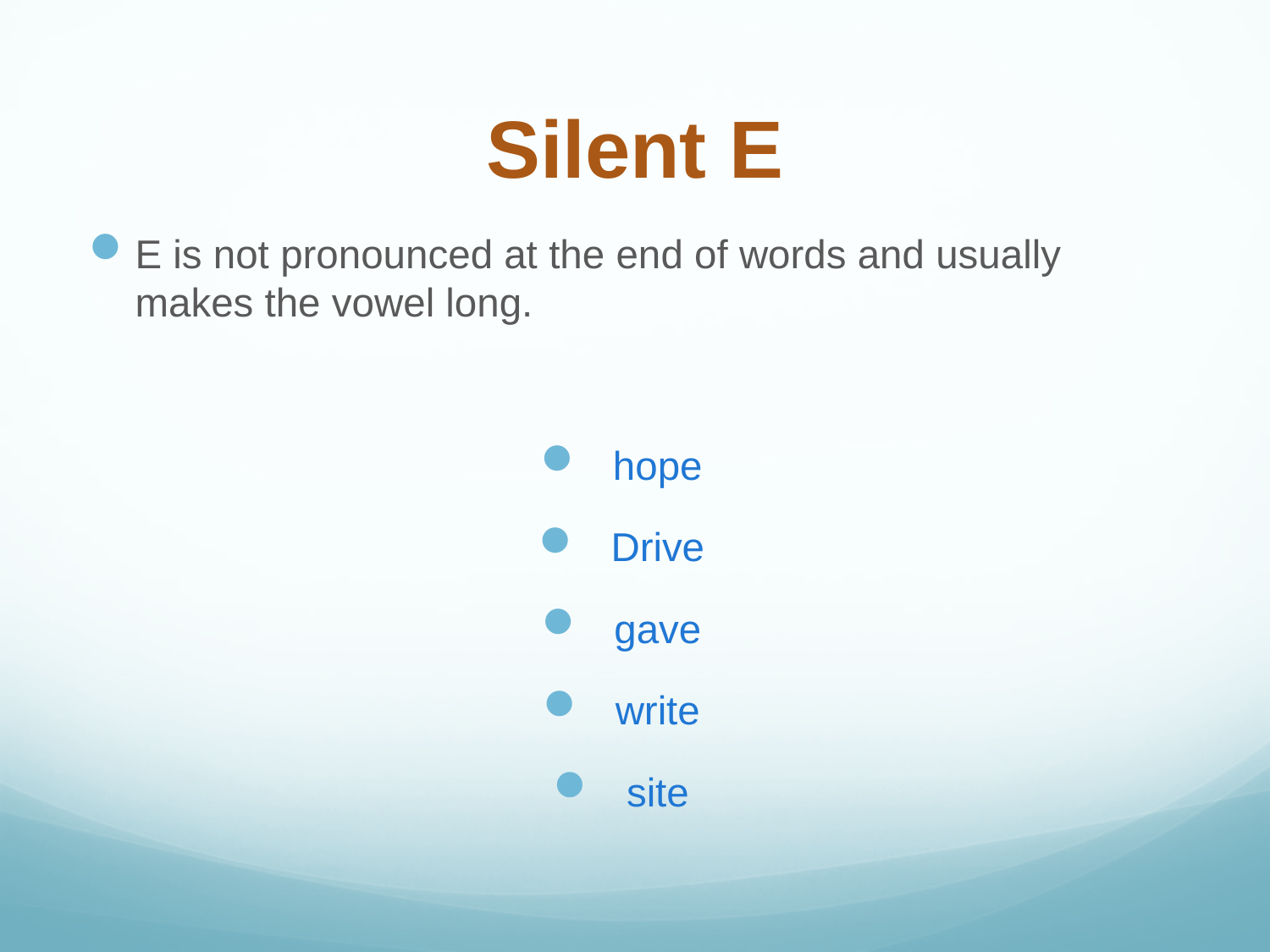

# Silent E
E is not pronounced at the end of words and usually makes the vowel long.

hope
Drive
 gave
 write
site